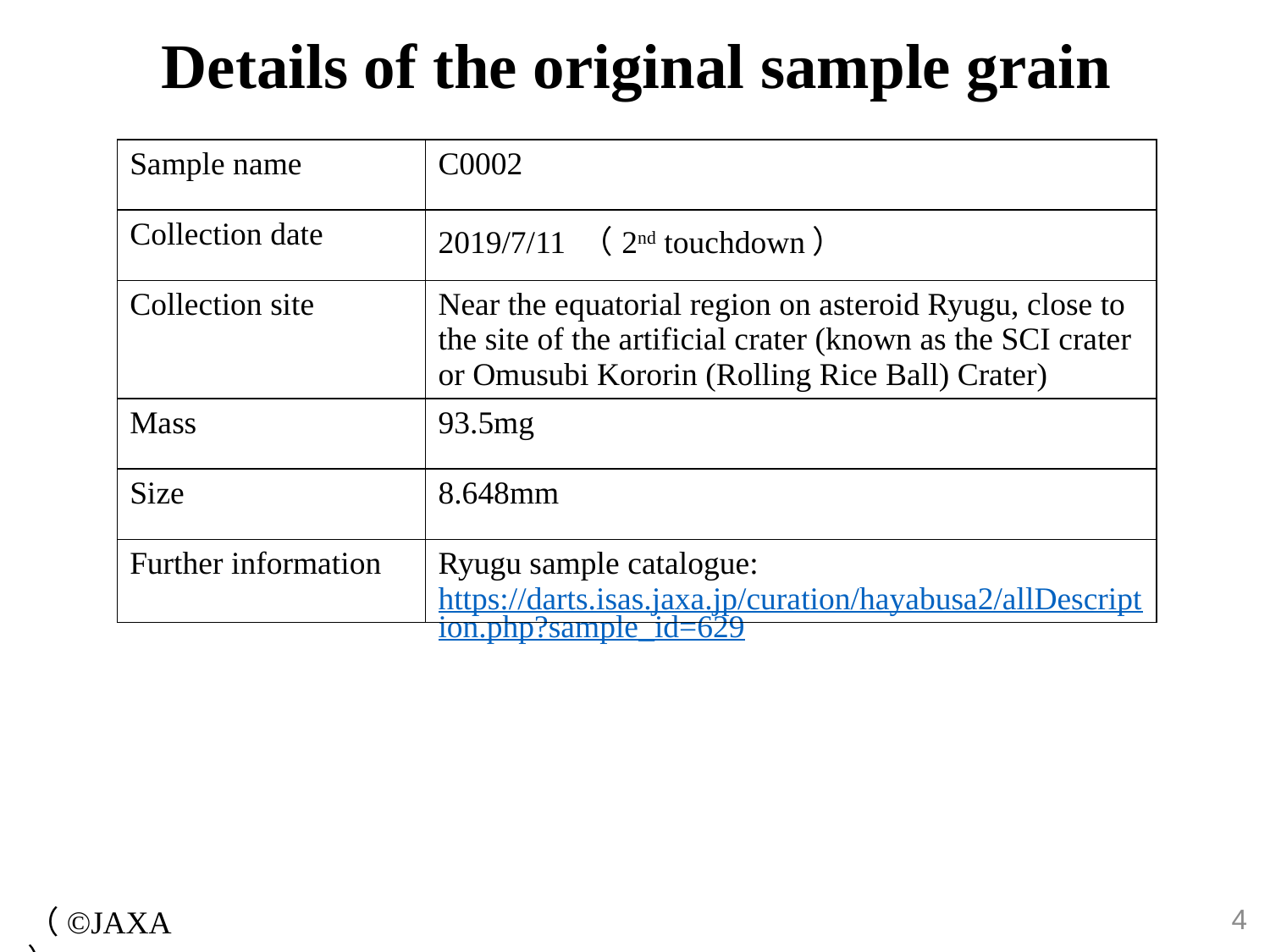

# Details of the original sample grain
| Sample name | C0002 |
| --- | --- |
| Collection date | 2019/7/11 （2nd touchdown） |
| Collection site | Near the equatorial region on asteroid Ryugu, close to the site of the artificial crater (known as the SCI crater or Omusubi Kororin (Rolling Rice Ball) Crater) |
| Mass | 93.5mg |
| Size | 8.648mm |
| Further information | Ryugu sample catalogue: https://darts.isas.jaxa.jp/curation/hayabusa2/allDescription.php?sample\_id=629 |
4
（©JAXA）